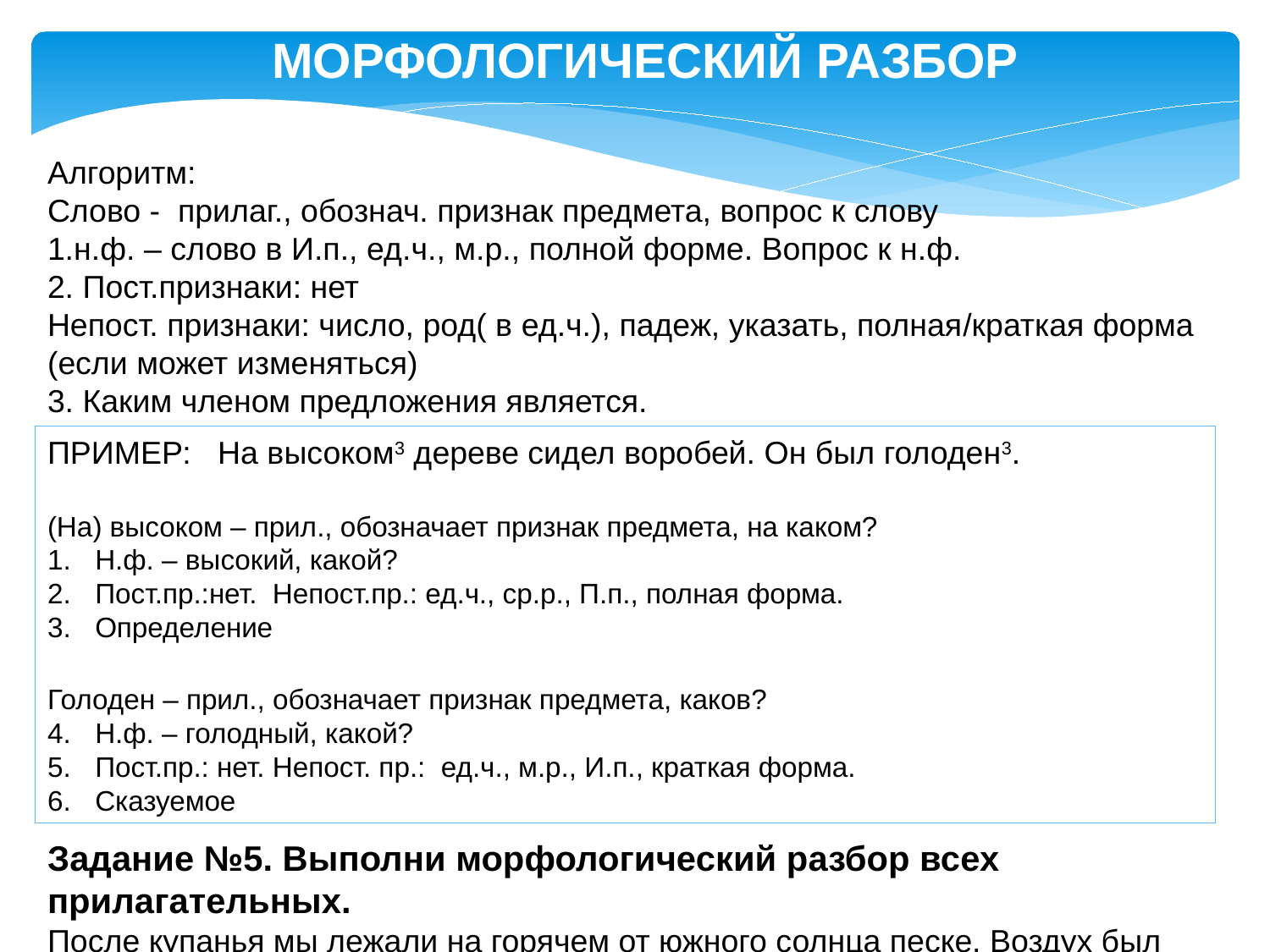

МОРФОЛОГИЧЕСКИЙ РАЗБОР
Алгоритм:
Слово -  прилаг., обознач. признак предмета, вопрос к слову
1.н.ф. – слово в И.п., ед.ч., м.р., полной форме. Вопрос к н.ф.
2. Пост.признаки: нет
Непост. признаки: число, род( в ед.ч.), падеж, указать, полная/краткая форма (если может изменяться)
3. Каким членом предложения является.

ПРИМЕР:   На высоком3 дереве сидел воробей. Он был голоден3.

(На) высоком – прил., обозначает признак предмета, на каком?
Н.ф. – высокий, какой?
Пост.пр.:нет.  Непост.пр.: ед.ч., ср.р., П.п., полная форма.
Определение

Голоден – прил., обозначает признак предмета, каков?
Н.ф. – голодный, какой?
Пост.пр.: нет. Непост. пр.:  ед.ч., м.р., И.п., краткая форма.
Сказуемое
Задание №5. Выполни морфологический разбор всех прилагательных.
После купанья мы лежали на горячем от южного солнца песке. Воздух был сух.